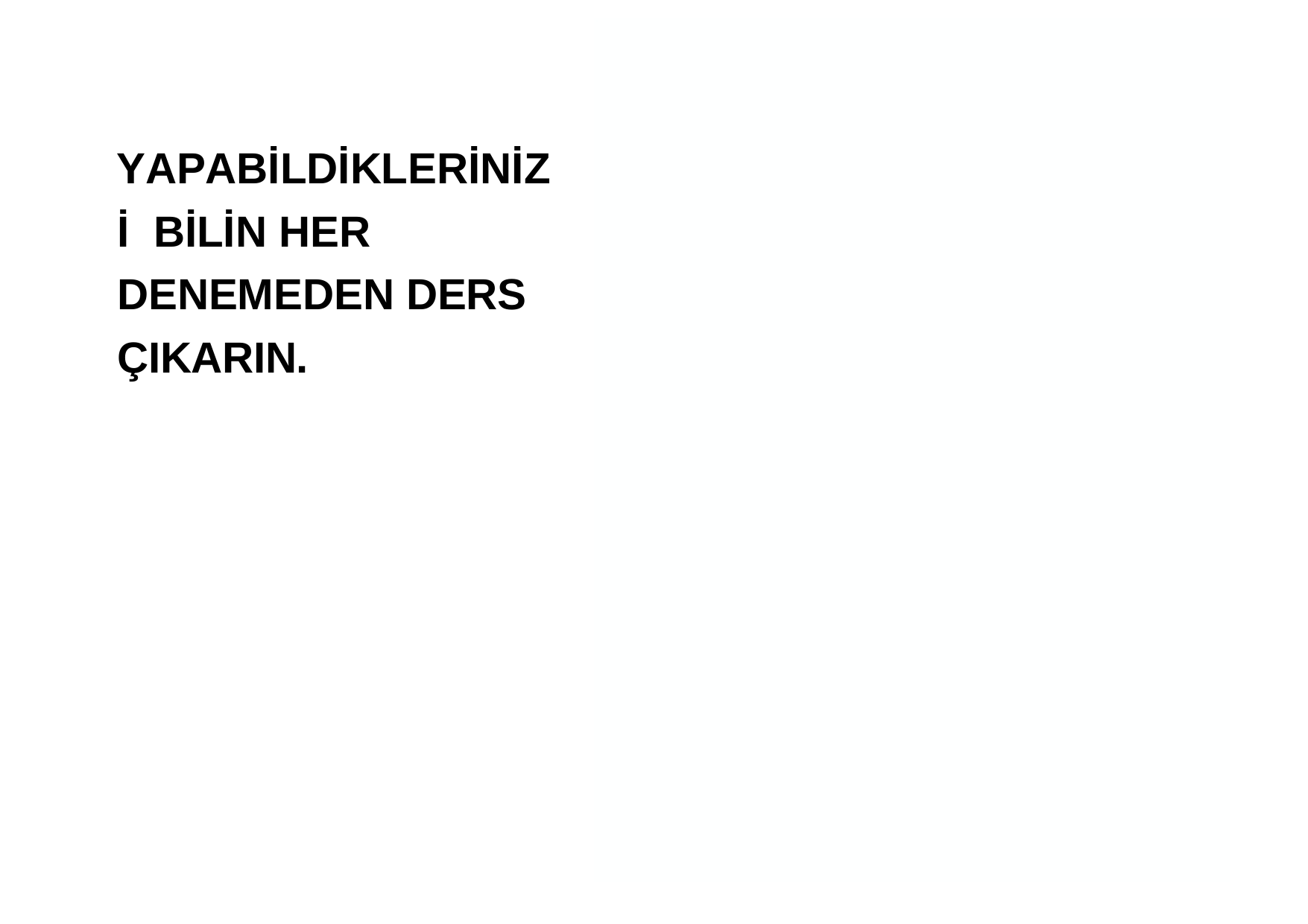

# YAPABİLDİKLERİNİZİ  BİLİN HER  DENEMEDEN DERS  ÇIKARIN.